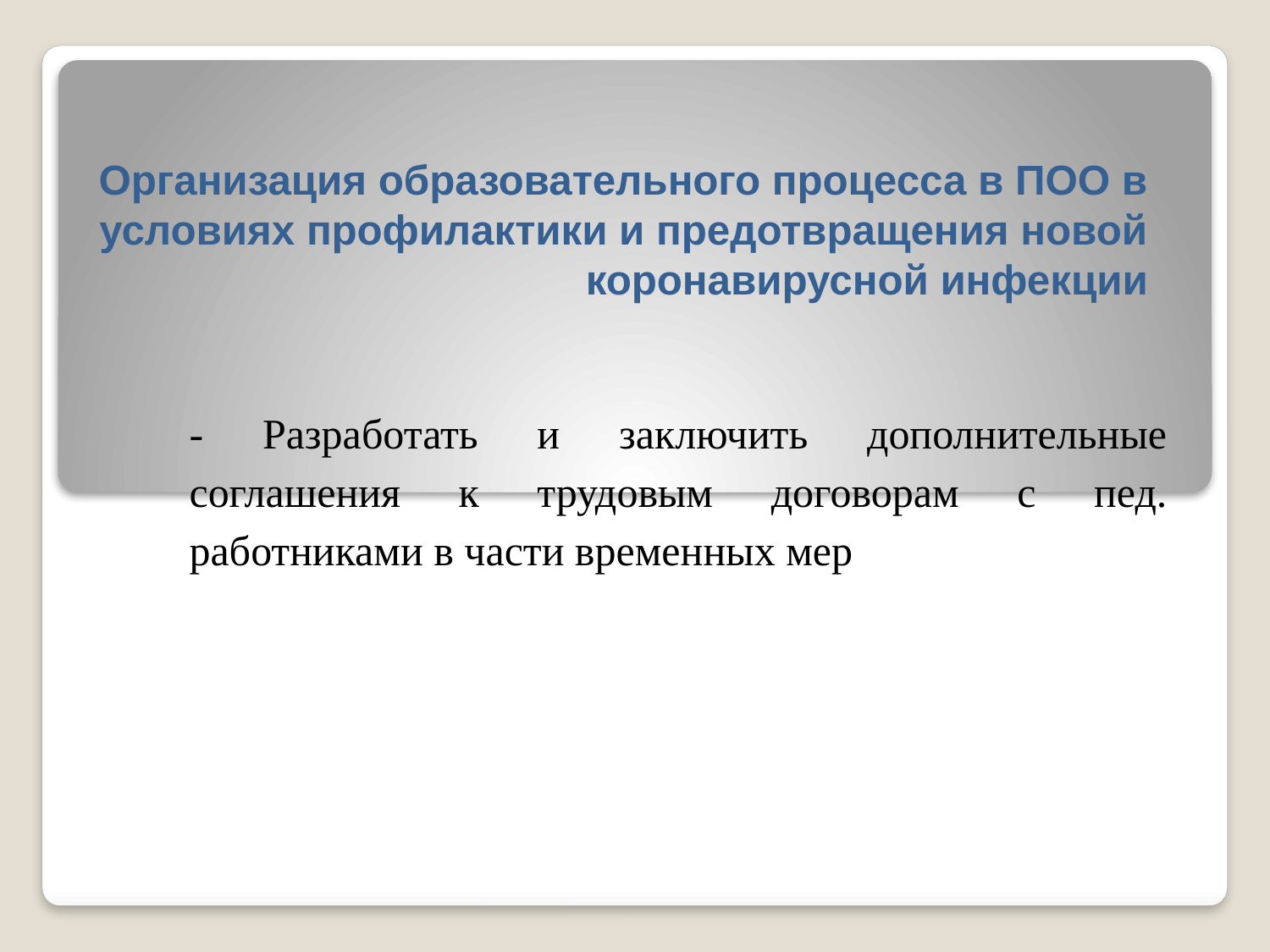

# Организация образовательного процесса в ПОО в условиях профилактики и предотвращения новой коронавирусной инфекции

- Разработать и заключить дополнительные соглашения к трудовым договорам с пед. работниками в части временных мер